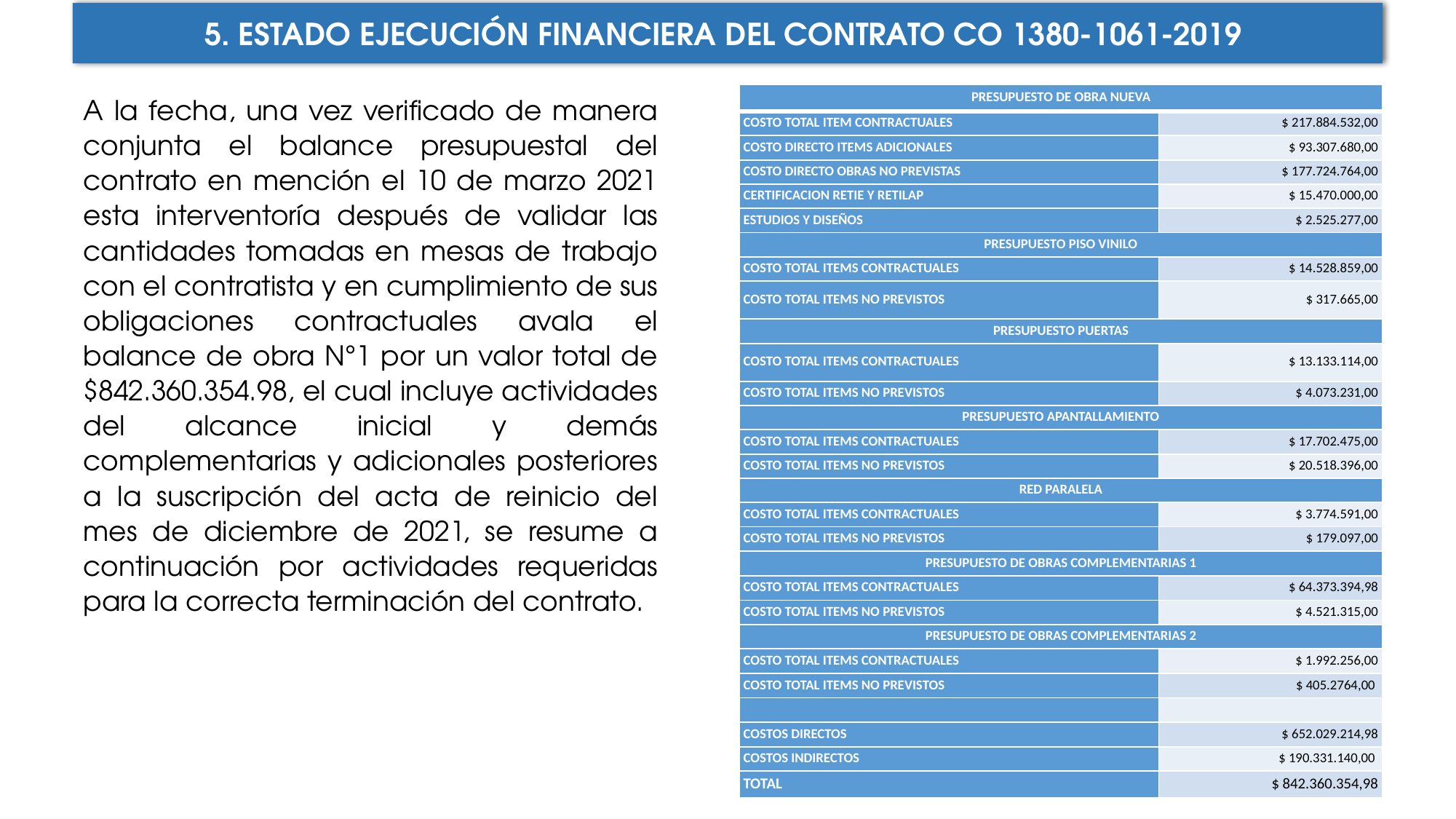

5. ESTADO EJECUCIÓN FINANCIERA DEL CONTRATO CO 1380-1061-2019
| PRESUPUESTO DE OBRA NUEVA |  |
| --- | --- |
| COSTO TOTAL ITEM CONTRACTUALES | $ 217.884.532,00 |
| COSTO DIRECTO ITEMS ADICIONALES | $ 93.307.680,00 |
| COSTO DIRECTO OBRAS NO PREVISTAS | $ 177.724.764,00 |
| CERTIFICACION RETIE Y RETILAP | $ 15.470.000,00 |
| ESTUDIOS Y DISEÑOS | $ 2.525.277,00 |
| PRESUPUESTO PISO VINILO |  |
| COSTO TOTAL ITEMS CONTRACTUALES | $ 14.528.859,00 |
| COSTO TOTAL ITEMS NO PREVISTOS | $ 317.665,00 |
| PRESUPUESTO PUERTAS |  |
| COSTO TOTAL ITEMS CONTRACTUALES | $ 13.133.114,00 |
| COSTO TOTAL ITEMS NO PREVISTOS | $ 4.073.231,00 |
| PRESUPUESTO APANTALLAMIENTO |  |
| COSTO TOTAL ITEMS CONTRACTUALES | $ 17.702.475,00 |
| COSTO TOTAL ITEMS NO PREVISTOS | $ 20.518.396,00 |
| RED PARALELA |  |
| COSTO TOTAL ITEMS CONTRACTUALES | $ 3.774.591,00 |
| COSTO TOTAL ITEMS NO PREVISTOS | $ 179.097,00 |
| PRESUPUESTO DE OBRAS COMPLEMENTARIAS 1 |  |
| COSTO TOTAL ITEMS CONTRACTUALES | $ 64.373.394,98 |
| COSTO TOTAL ITEMS NO PREVISTOS | $ 4.521.315,00 |
| PRESUPUESTO DE OBRAS COMPLEMENTARIAS 2 |  |
| COSTO TOTAL ITEMS CONTRACTUALES | $ 1.992.256,00 |
| COSTO TOTAL ITEMS NO PREVISTOS | $ 405.2764,00 |
|  |  |
| COSTOS DIRECTOS | $ 652.029.214,98 |
| COSTOS INDIRECTOS | $ 190.331.140,00 |
| TOTAL | $ 842.360.354,98 |
A la fecha, una vez verificado de manera conjunta el balance presupuestal del contrato en mención el 10 de marzo 2021 esta interventoría después de validar las cantidades tomadas en mesas de trabajo con el contratista y en cumplimiento de sus obligaciones contractuales avala el balance de obra N°1 por un valor total de $842.360.354.98, el cual incluye actividades del alcance inicial y demás complementarias y adicionales posteriores a la suscripción del acta de reinicio del mes de diciembre de 2021, se resume a continuación por actividades requeridas para la correcta terminación del contrato.